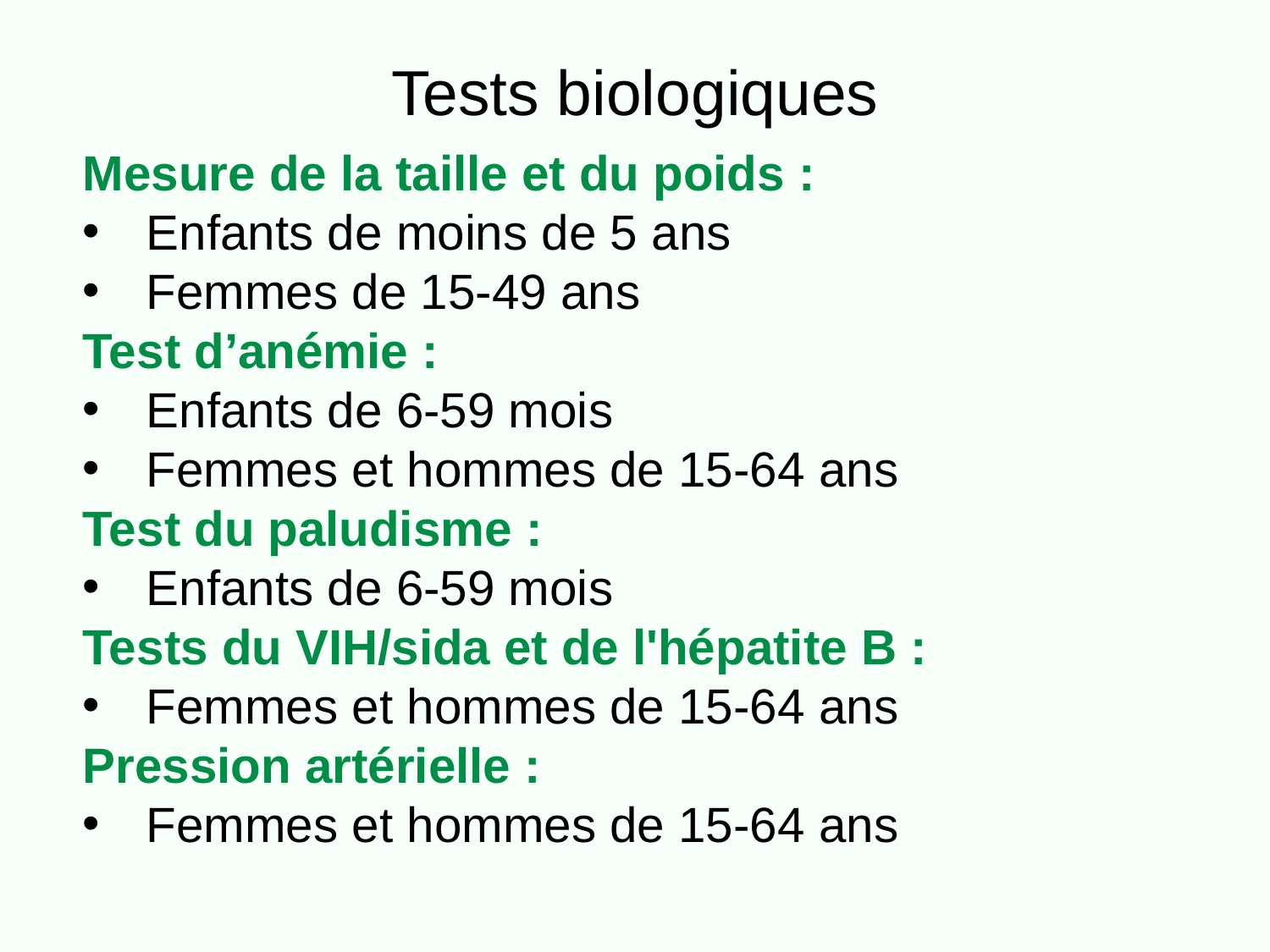

# Tests biologiques
Mesure de la taille et du poids :
Enfants de moins de 5 ans
Femmes de 15-49 ans
Test d’anémie :
Enfants de 6-59 mois
Femmes et hommes de 15-64 ans
Test du paludisme :
Enfants de 6-59 mois
Tests du VIH/sida et de l'hépatite B :
Femmes et hommes de 15-64 ans
Pression artérielle :
Femmes et hommes de 15-64 ans